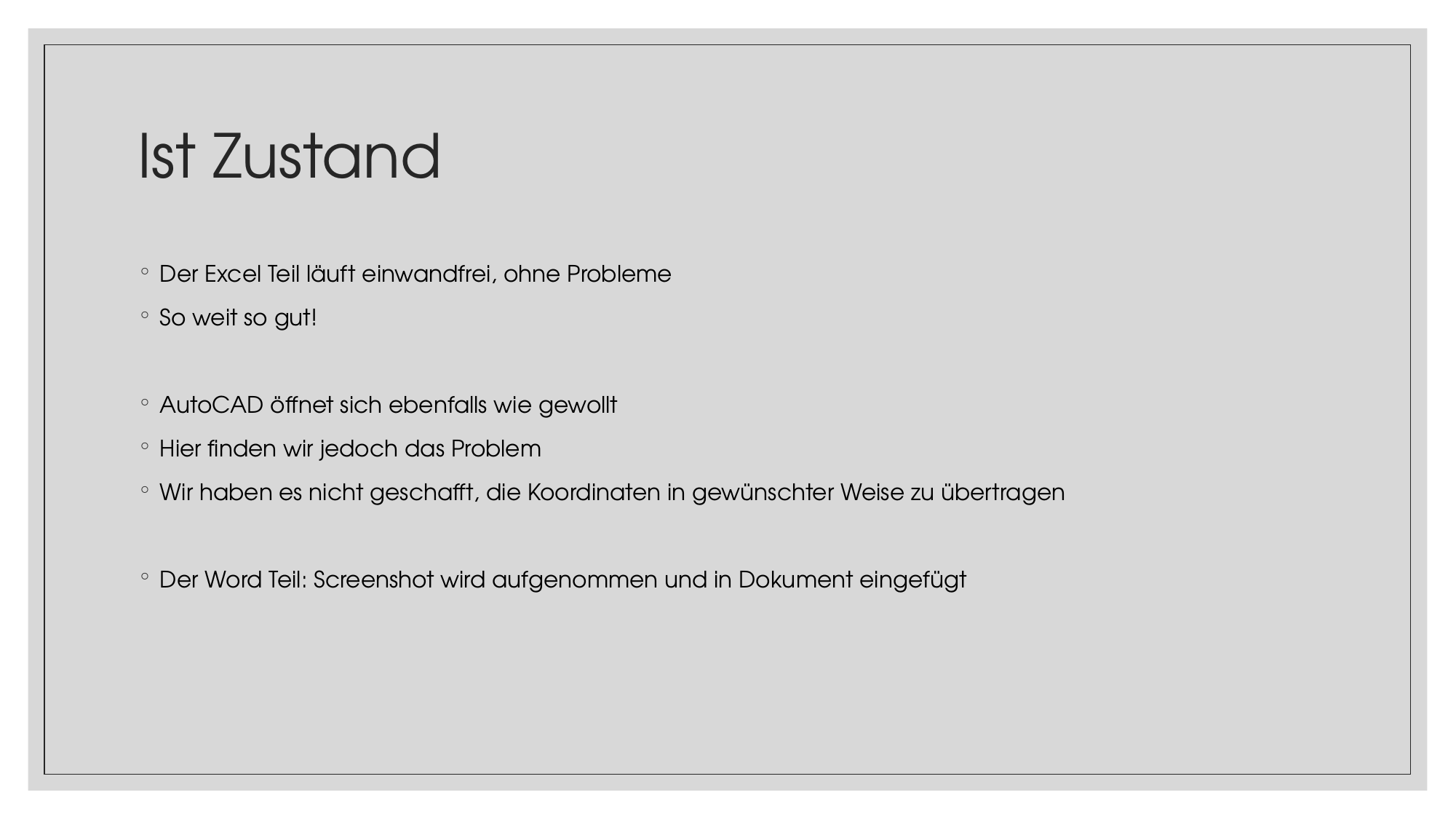

# Ist Zustand
Der Excel Teil läuft einwandfrei, ohne Probleme
So weit so gut!

AutoCAD öffnet sich ebenfalls wie gewollt
Hier finden wir jedoch das Problem
Wir haben es nicht geschafft, die Koordinaten in gewünschter Weise zu übertragen

Der Word Teil: Screenshot wird aufgenommen und in Dokument eingefügt